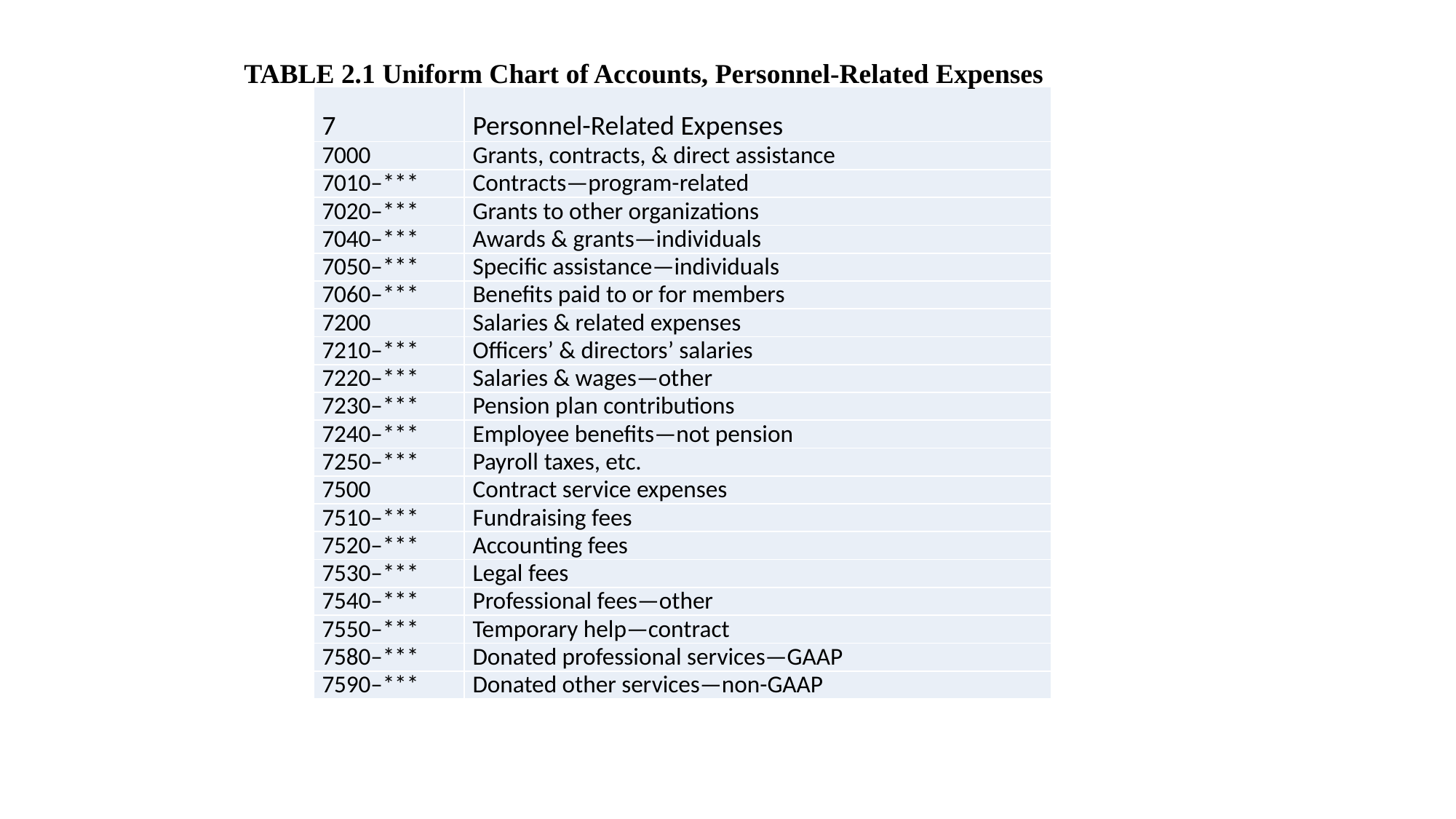

Table 2.1 Uniform Chart of Accounts, Personnel-Related Expenses
| 7 | Personnel-Related Expenses |
| --- | --- |
| 7000 | Grants, contracts, & direct assistance |
| 7010–\*\*\* | Contracts—program-related |
| 7020–\*\*\* | Grants to other organizations |
| 7040–\*\*\* | Awards & grants—individuals |
| 7050–\*\*\* | Specific assistance—individuals |
| 7060–\*\*\* | Benefits paid to or for members |
| 7200 | Salaries & related expenses |
| 7210–\*\*\* | Officers’ & directors’ salaries |
| 7220–\*\*\* | Salaries & wages—other |
| 7230–\*\*\* | Pension plan contributions |
| 7240–\*\*\* | Employee benefits—not pension |
| 7250–\*\*\* | Payroll taxes, etc. |
| 7500 | Contract service expenses |
| 7510–\*\*\* | Fundraising fees |
| 7520–\*\*\* | Accounting fees |
| 7530–\*\*\* | Legal fees |
| 7540–\*\*\* | Professional fees—other |
| 7550–\*\*\* | Temporary help—contract |
| 7580–\*\*\* | Donated professional services—GAAP |
| 7590–\*\*\* | Donated other services—non-GAAP |
#